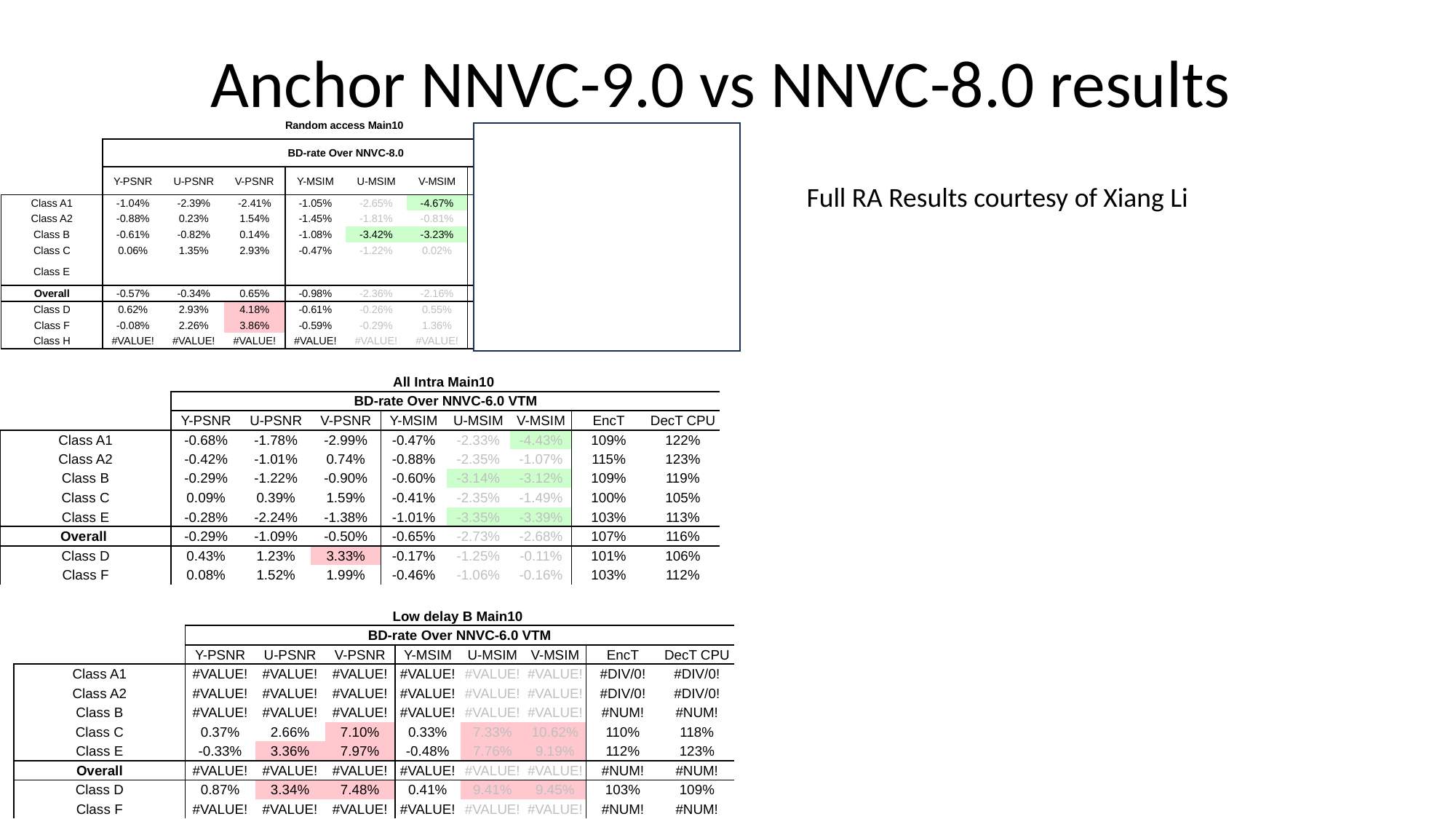

# Anchor NNVC-9.0 vs NNVC-8.0 results
|  | Random access Main10 |  |  |  |  |  |  |  |  |  |
| --- | --- | --- | --- | --- | --- | --- | --- | --- | --- | --- |
|  | BD-rate Over NNVC-8.0 |  |  |  |  |  |  |  |  |  |
|  | Y-PSNR | U-PSNR | V-PSNR | Y-MSIM | U-MSIM | V-MSIM | EncT | DecT CPU | DecT GPU | PSNR Overlap |
| Class A1 | -1.04% | -2.39% | -2.41% | -1.05% | -2.65% | -4.67% | 87% | 86% | #DIV/0! | 99% |
| Class A2 | -0.88% | 0.23% | 1.54% | -1.45% | -1.81% | -0.81% | 90% | 91% | #DIV/0! | 99% |
| Class B | -0.61% | -0.82% | 0.14% | -1.08% | -3.42% | -3.23% | 87% | 88% | #DIV/0! | 99% |
| Class C | 0.06% | 1.35% | 2.93% | -0.47% | -1.22% | 0.02% | 84% | 85% | #DIV/0! | 100% |
| Class E |  |  |  |  |  |  |  |  |  |  |
| Overall | -0.57% | -0.34% | 0.65% | -0.98% | -2.36% | -2.16% | 87% | 87% | #DIV/0! | 99% |
| Class D | 0.62% | 2.93% | 4.18% | -0.61% | -0.26% | 0.55% | 85% | 80% | #DIV/0! | 100% |
| Class F | -0.08% | 2.26% | 3.86% | -0.59% | -0.29% | 1.36% | 82% | 90% | #DIV/0! | 100% |
| Class H | #VALUE! | #VALUE! | #VALUE! | #VALUE! | #VALUE! | #VALUE! | #DIV/0! | #DIV/0! | #DIV/0! | #DIV/0! |

Full RA Results courtesy of Xiang Li

|  | All Intra Main10 |  |  |  |  |  |  |  |
| --- | --- | --- | --- | --- | --- | --- | --- | --- |
|  | BD-rate Over NNVC-6.0 VTM |  |  |  |  |  |  |  |
|  | Y-PSNR | U-PSNR | V-PSNR | Y-MSIM | U-MSIM | V-MSIM | EncT | DecT CPU |
| Class A1 | -0.68% | -1.78% | -2.99% | -0.47% | -2.33% | -4.43% | 109% | 122% |
| Class A2 | -0.42% | -1.01% | 0.74% | -0.88% | -2.35% | -1.07% | 115% | 123% |
| Class B | -0.29% | -1.22% | -0.90% | -0.60% | -3.14% | -3.12% | 109% | 119% |
| Class C | 0.09% | 0.39% | 1.59% | -0.41% | -2.35% | -1.49% | 100% | 105% |
| Class E | -0.28% | -2.24% | -1.38% | -1.01% | -3.35% | -3.39% | 103% | 113% |
| Overall | -0.29% | -1.09% | -0.50% | -0.65% | -2.73% | -2.68% | 107% | 116% |
| Class D | 0.43% | 1.23% | 3.33% | -0.17% | -1.25% | -0.11% | 101% | 106% |
| Class F | 0.08% | 1.52% | 1.99% | -0.46% | -1.06% | -0.16% | 103% | 112% |
|  | Low delay B Main10 |  |  |  |  |  |  |  |
| --- | --- | --- | --- | --- | --- | --- | --- | --- |
|  | BD-rate Over NNVC-6.0 VTM |  |  |  |  |  |  |  |
|  | Y-PSNR | U-PSNR | V-PSNR | Y-MSIM | U-MSIM | V-MSIM | EncT | DecT CPU |
| Class A1 | #VALUE! | #VALUE! | #VALUE! | #VALUE! | #VALUE! | #VALUE! | #DIV/0! | #DIV/0! |
| Class A2 | #VALUE! | #VALUE! | #VALUE! | #VALUE! | #VALUE! | #VALUE! | #DIV/0! | #DIV/0! |
| Class B | #VALUE! | #VALUE! | #VALUE! | #VALUE! | #VALUE! | #VALUE! | #NUM! | #NUM! |
| Class C | 0.37% | 2.66% | 7.10% | 0.33% | 7.33% | 10.62% | 110% | 118% |
| Class E | -0.33% | 3.36% | 7.97% | -0.48% | 7.76% | 9.19% | 112% | 123% |
| Overall | #VALUE! | #VALUE! | #VALUE! | #VALUE! | #VALUE! | #VALUE! | #NUM! | #NUM! |
| Class D | 0.87% | 3.34% | 7.48% | 0.41% | 9.41% | 9.45% | 103% | 109% |
| Class F | #VALUE! | #VALUE! | #VALUE! | #VALUE! | #VALUE! | #VALUE! | #NUM! | #NUM! |